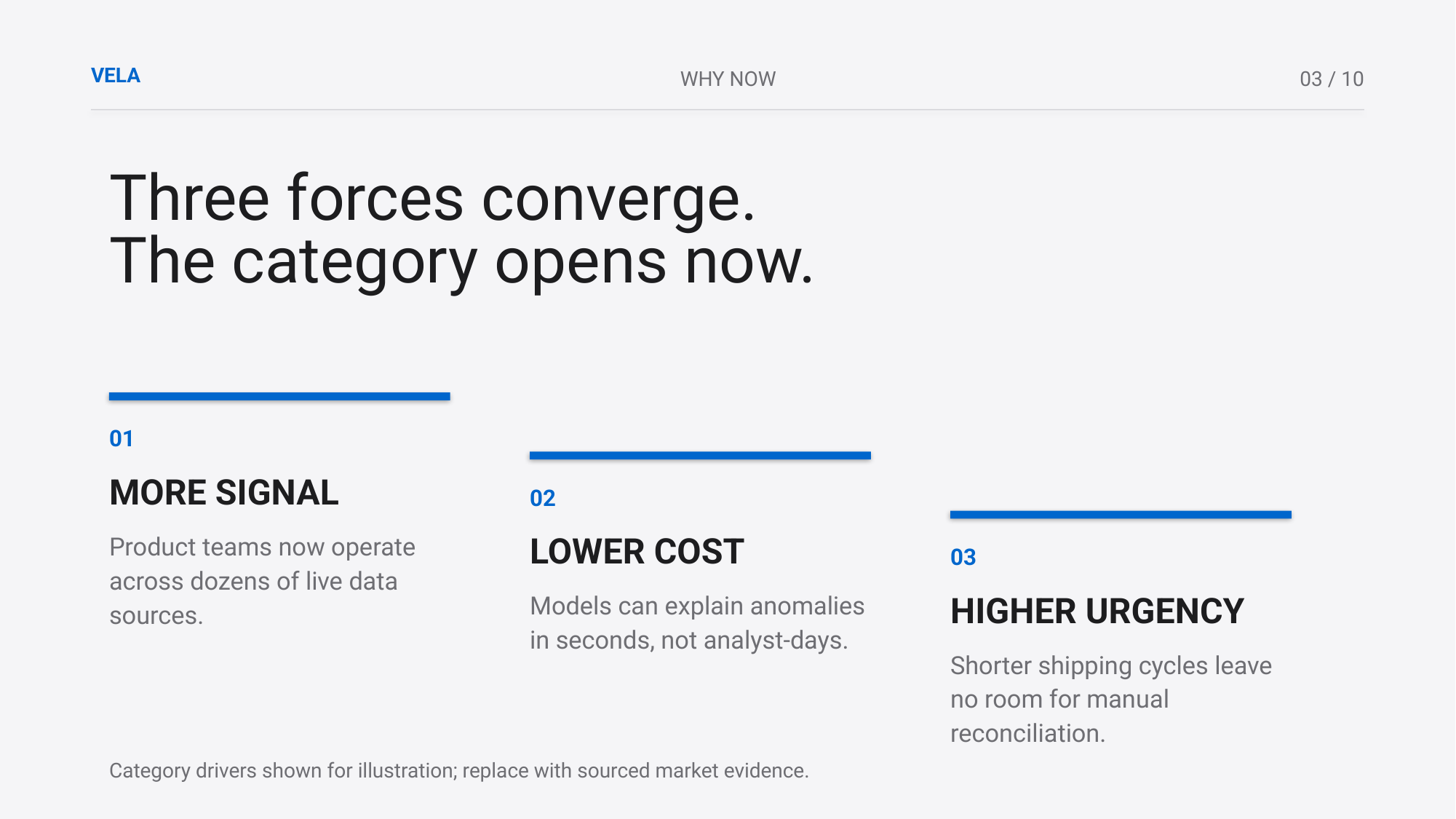

VELA
WHY NOW
03 / 10

Three forces converge.
The category opens now.

01

MORE SIGNAL
02

Product teams now operate
across dozens of live data
sources.
LOWER COST
03
Models can explain anomalies
in seconds, not analyst-days.
HIGHER URGENCY
Shorter shipping cycles leave
no room for manual
reconciliation.
Category drivers shown for illustration; replace with sourced market evidence.